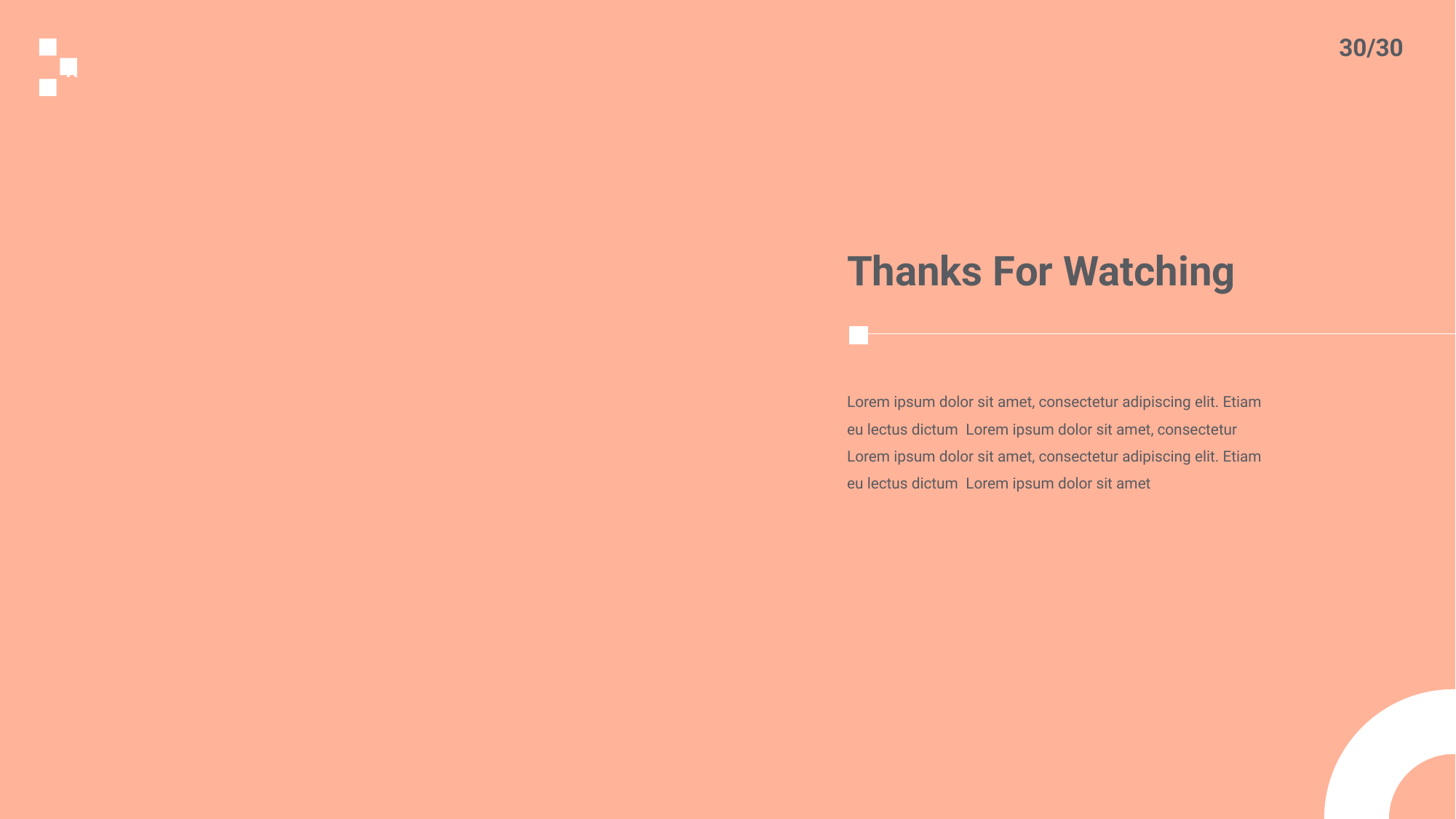

30/30

x

Thanks For Watching

Lorem ipsum dolor sit amet, consectetur adipiscing elit. Etiam eu lectus dictum  Lorem ipsum dolor sit amet, consectetur  Lorem ipsum dolor sit amet, consectetur adipiscing elit. Etiam eu lectus dictum  Lorem ipsum dolor sit amet